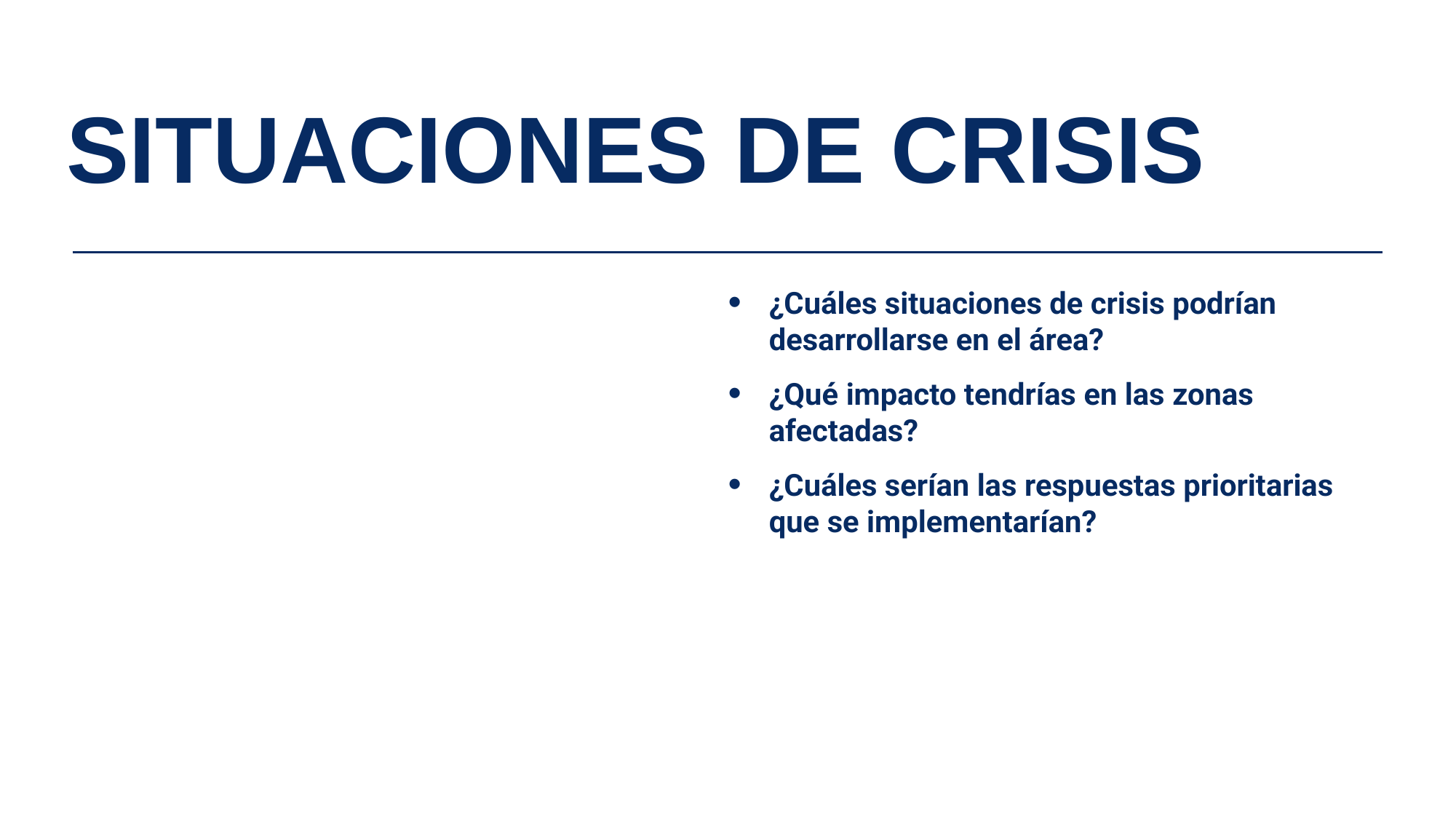

SITUACIONES DE CRISIS
¿Cuáles situaciones de crisis podrían desarrollarse en el área?
¿Qué impacto tendrías en las zonas afectadas?
¿Cuáles serían las respuestas prioritarias que se implementarían?